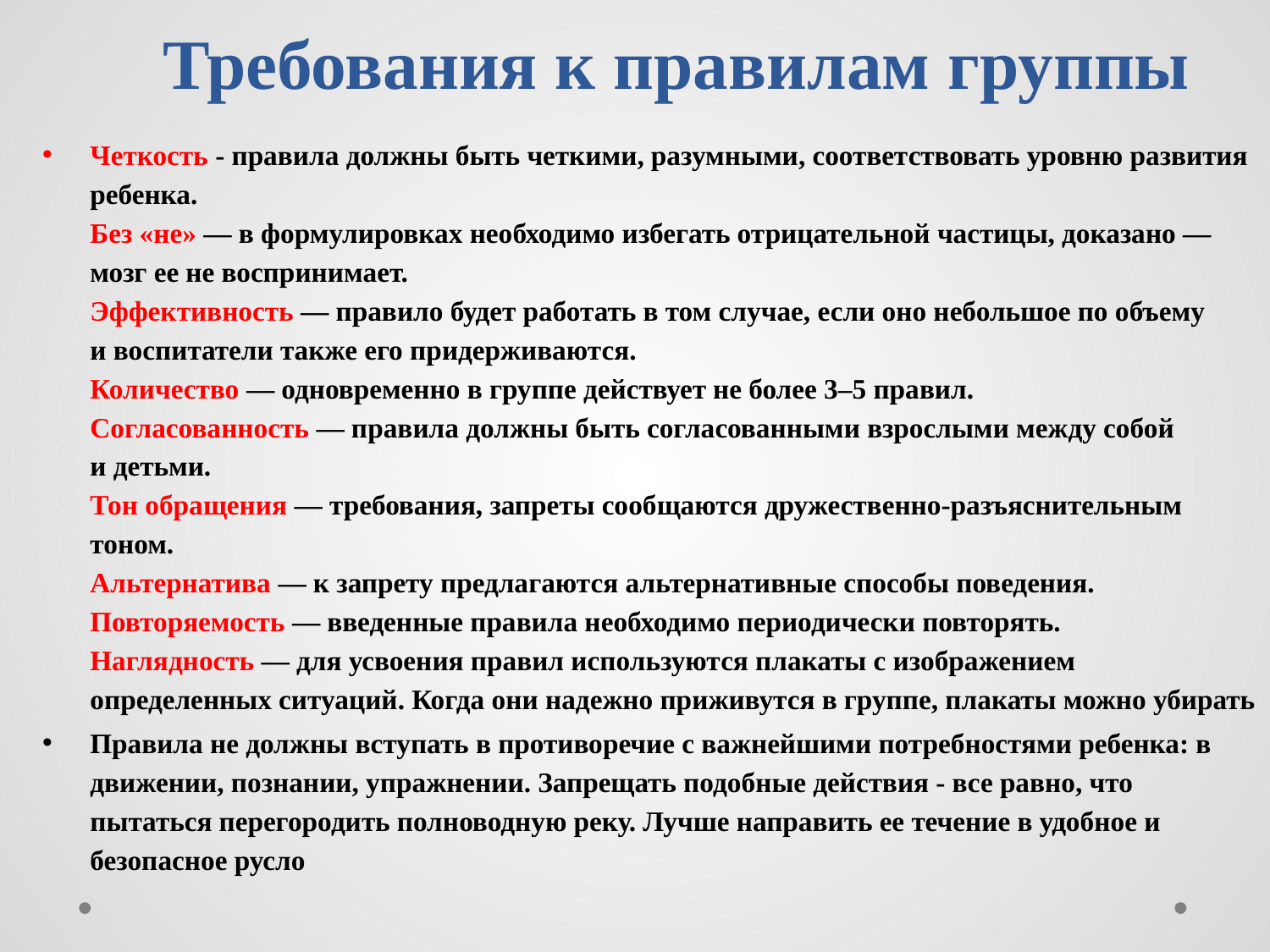

# Требования к правилам группы
Четкость - правила должны быть четкими, разумными, соответствовать уровню развития ребенка.
Без «не» — в формулировках необходимо избегать отрицательной частицы, доказано — мозг ее не воспринимает.
Эффективность — правило будет работать в том случае, если оно небольшое по объему и воспитатели также его придерживаются.
Количество — одновременно в группе действует не более 3–5 правил.
Согласованность — правила должны быть согласованными взрослыми между собой и детьми.
Тон обращения — требования, запреты сообщаются дружественно-разъяснительным тоном.
Альтернатива — к запрету предлагаются альтернативные способы поведения.
Повторяемость — введенные правила необходимо периодически повторять.
Наглядность — для усвоения правил используются плакаты с изображением определенных ситуаций. Когда они надежно приживутся в группе, плакаты можно убирать
Правила не должны вступать в противоречие с важнейшими потребностями ребенка: в движении, познании, упражнении. Запрещать подобные действия - все равно, что пытаться перегородить полноводную реку. Лучше направить ее течение в удобное и безопасное русло